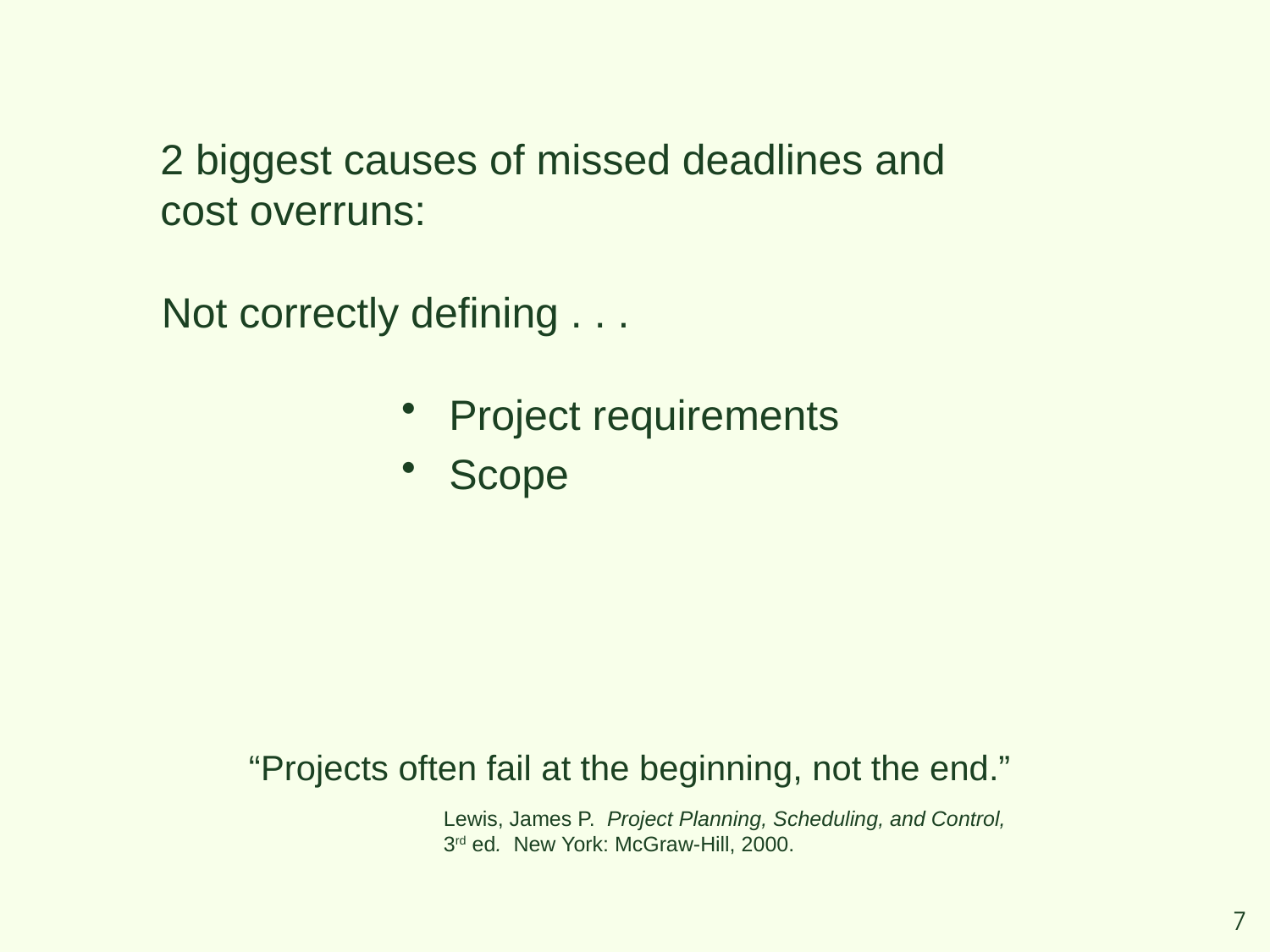

# 2 biggest causes of missed deadlines and cost overruns:
Not correctly defining . . .
Project requirements
Scope
“Projects often fail at the beginning, not the end.”
Lewis, James P.  Project Planning, Scheduling, and Control, 3rd ed.  New York: McGraw-Hill, 2000.
7